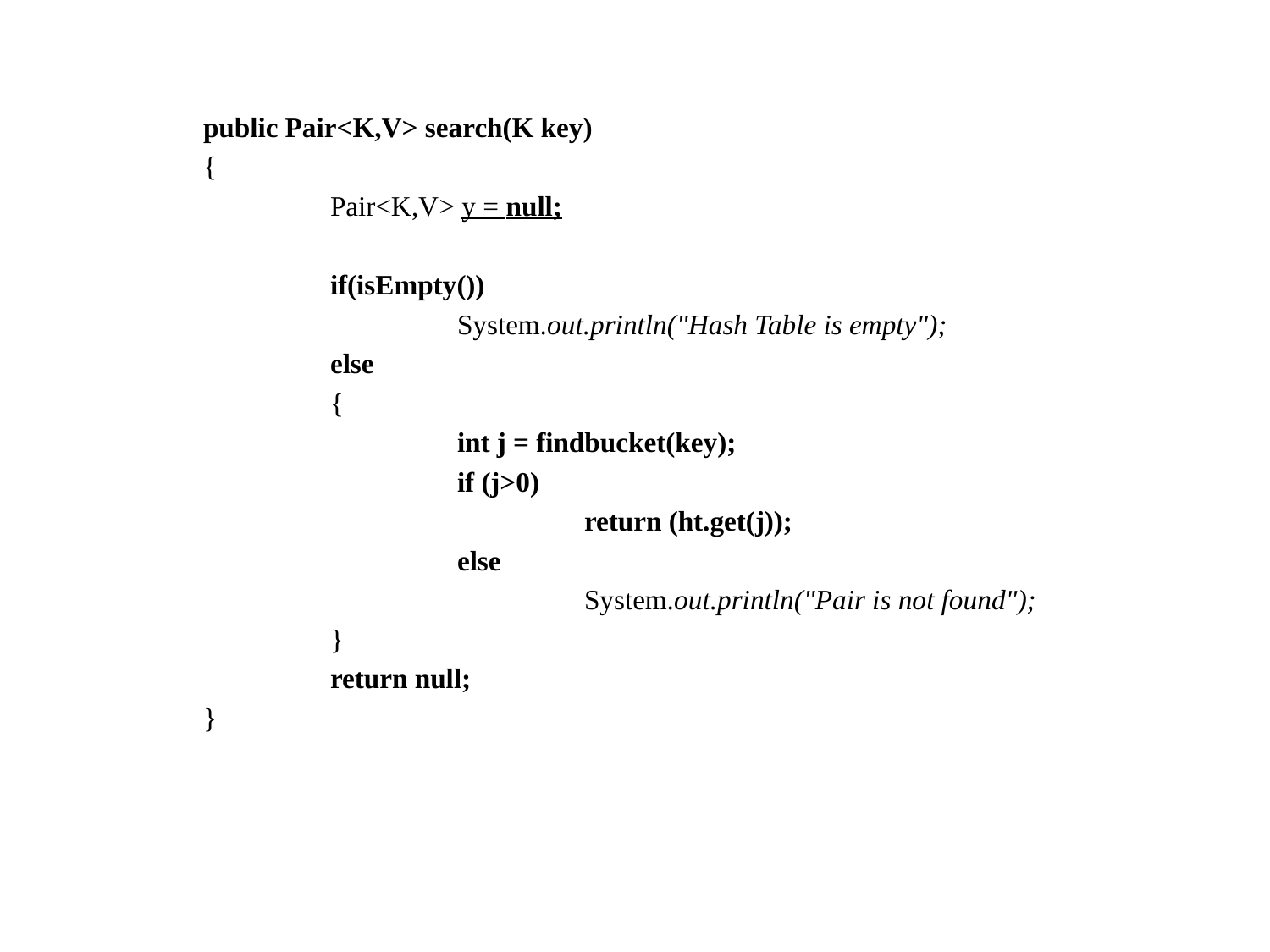

public Pair<K,V> search(K key)
	{
		Pair<K,V> y = null;

		if(isEmpty())
			System.out.println("Hash Table is empty");
		else
		{
			int j = findbucket(key);
			if (j>0)
				return (ht.get(j));
			else
				System.out.println("Pair is not found");
		}
		return null;
	}